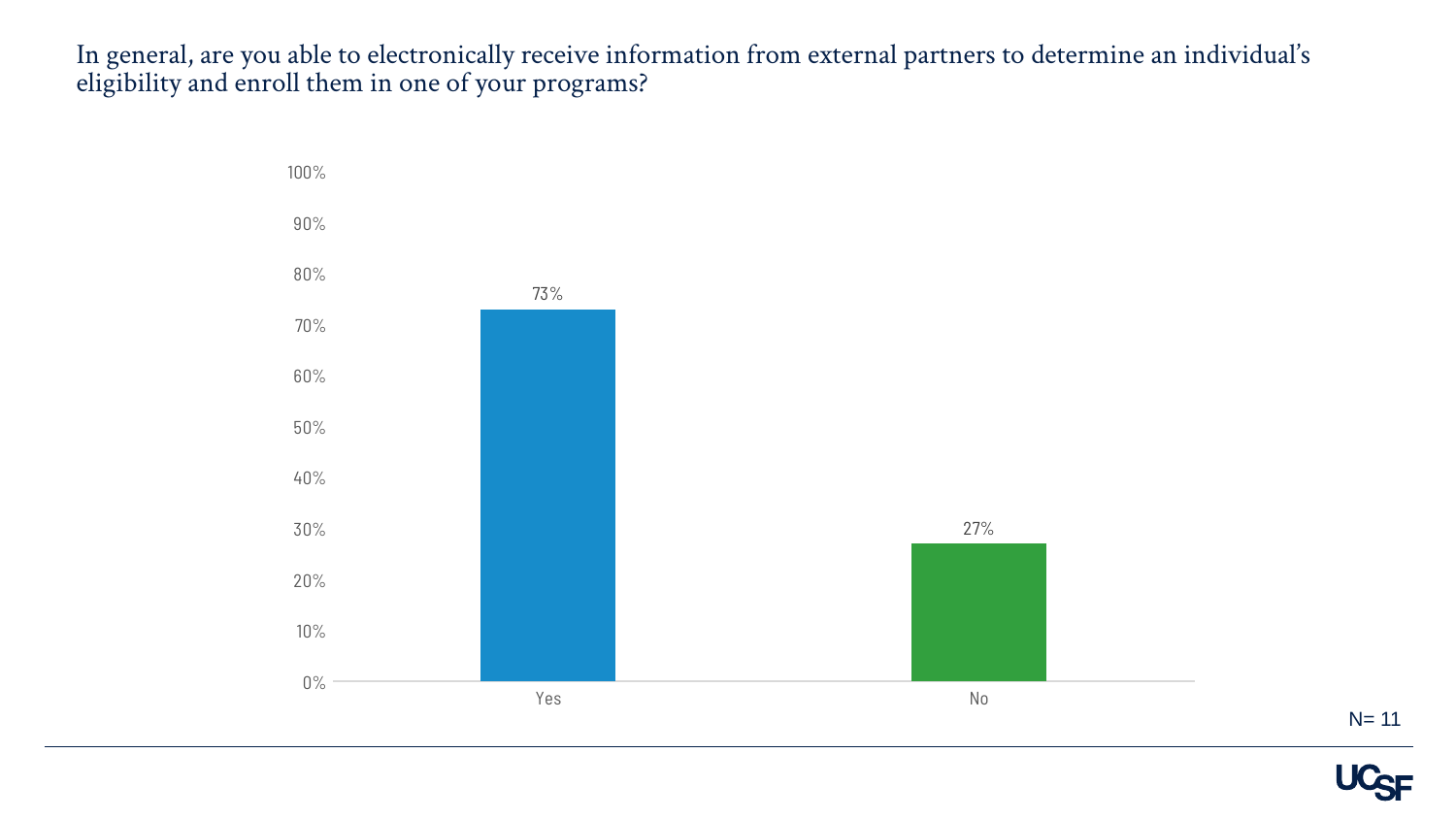

# In general, are you able to electronically receive information from external partners to determine an individual’s eligibility and enroll them in one of your programs?

### Chart

| Category | Count |
|---|---|
| Yes | 0.73 |
| No | 0.27 |
N= 11